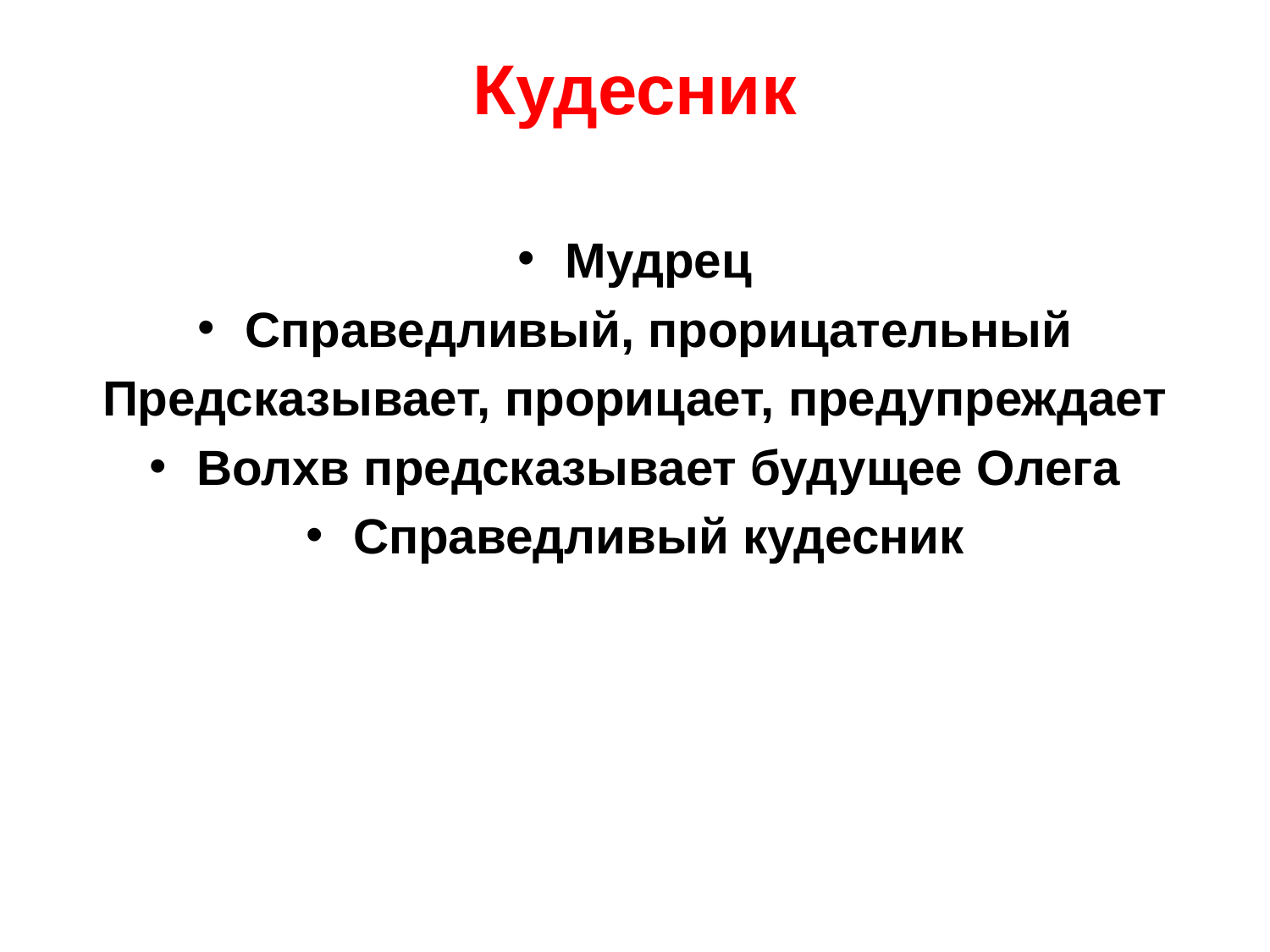

# Кудесник
Мудрец
Справедливый, прорицательный
Предсказывает, прорицает, предупреждает
Волхв предсказывает будущее Олега
Справедливый кудесник